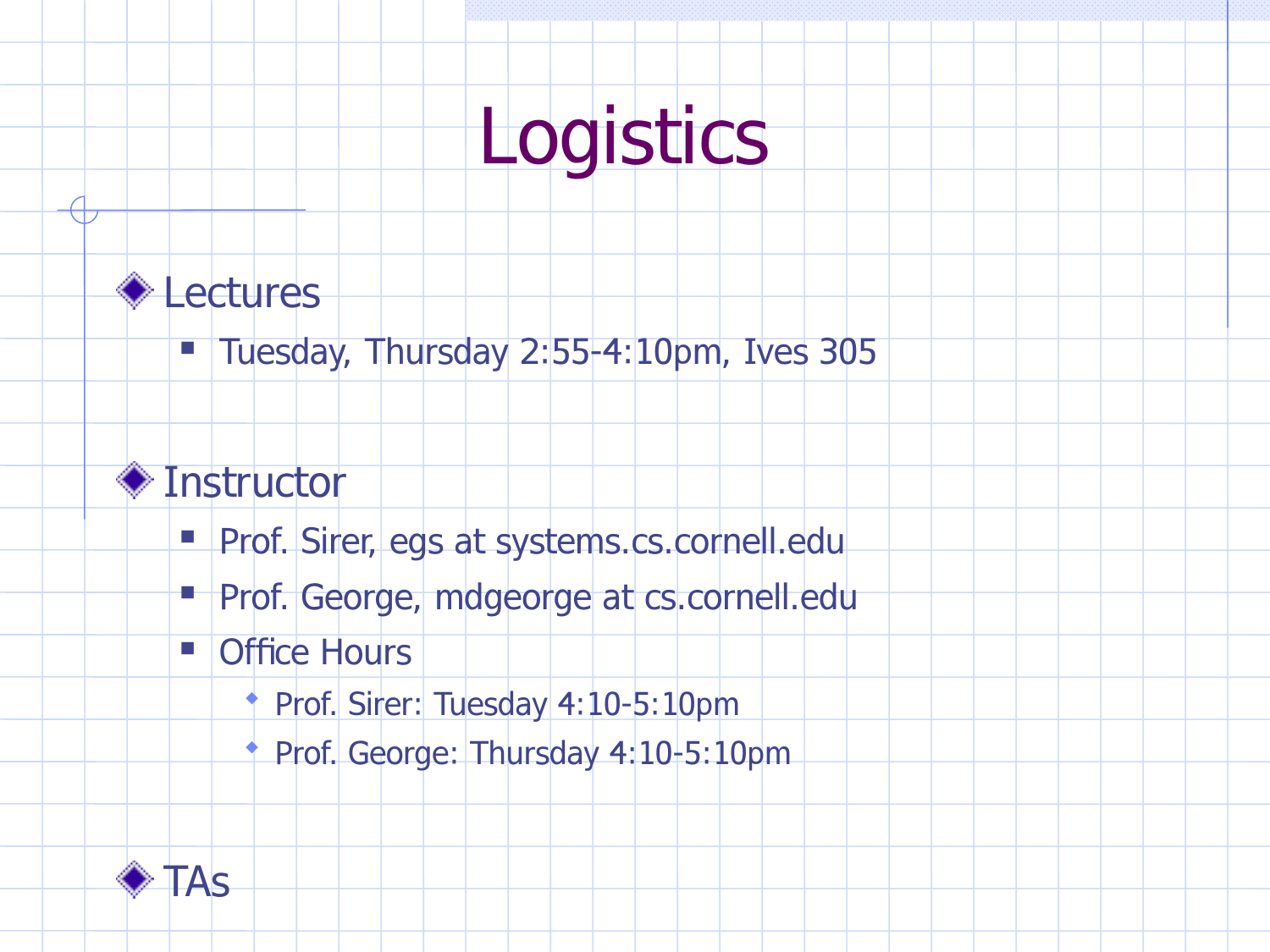

# Logistics
Lectures
Tuesday, Thursday 2:55-4:10pm, Ives 305

Instructor
Prof. Sirer, egs at systems.cs.cornell.edu
Prof. George, mdgeorge at cs.cornell.edu
Office Hours
Prof. Sirer: Tuesday 4:10-5:10pm
Prof. George: Thursday 4:10-5:10pm

TAs